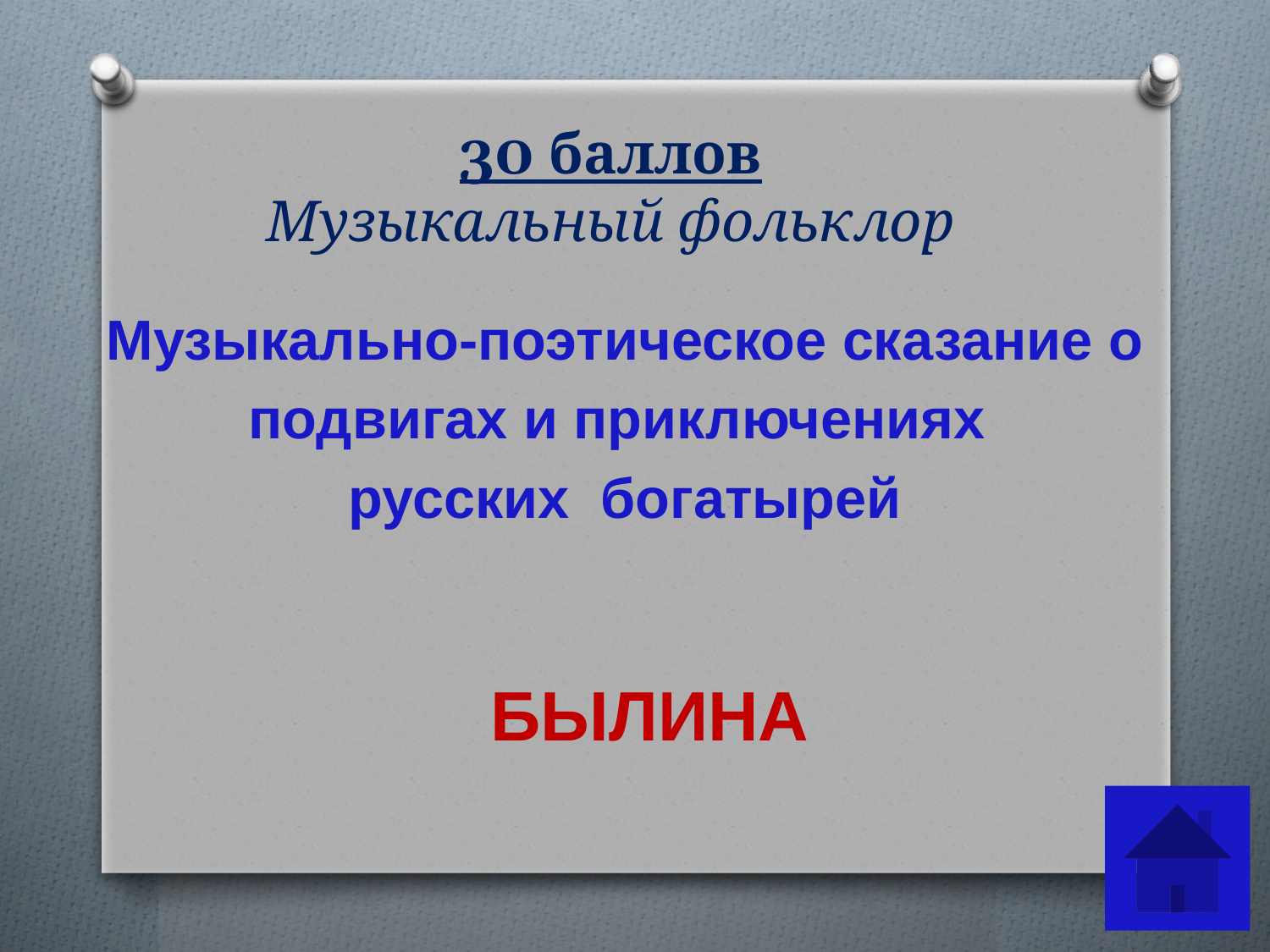

# 30 баллов Музыкальный фольклор
Музыкально-поэтическое сказание о
подвигах и приключениях
русских  богатырей
БЫЛИНА